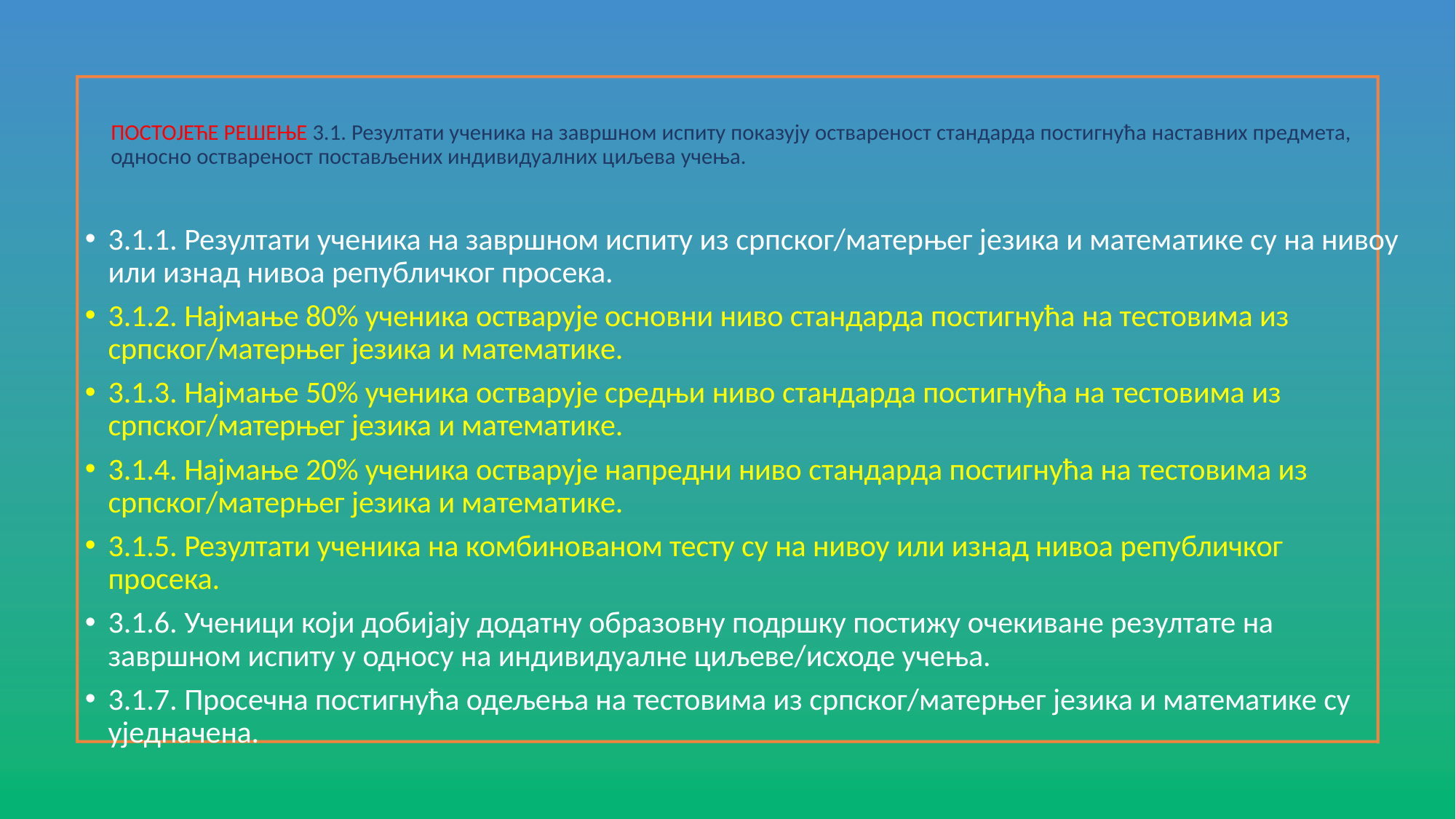

# ПОСТОЈЕЋЕ РЕШЕЊЕ 3.1. Резултати ученика на завршном испиту показују оствареност стандарда постигнућа наставних предмета, односно оствареност постављених индивидуалних циљева учења.
3.1.1. Резултати ученика на завршном испиту из српског/матерњег језика и математике су на нивоу или изнад нивоа републичког просека.
3.1.2. Најмање 80% ученика остварује основни ниво стандарда постигнућа на тестовима из српског/матерњег језика и математике.
3.1.3. Најмање 50% ученика остварује средњи ниво стандарда постигнућа на тестовима из српског/матерњег језика и математике.
3.1.4. Најмање 20% ученика остварује напредни ниво стандарда постигнућа на тестовима из српског/матерњег језика и математике.
3.1.5. Резултати ученика на комбинованом тесту су на нивоу или изнад нивоа републичког просека.
3.1.6. Ученици који добијају додатну образовну подршку постижу очекиване резултате на завршном испиту у односу на индивидуалне циљеве/исходе учења.
3.1.7. Просечна постигнућа одељења на тестовима из српског/матерњег језика и математике су уједначена.